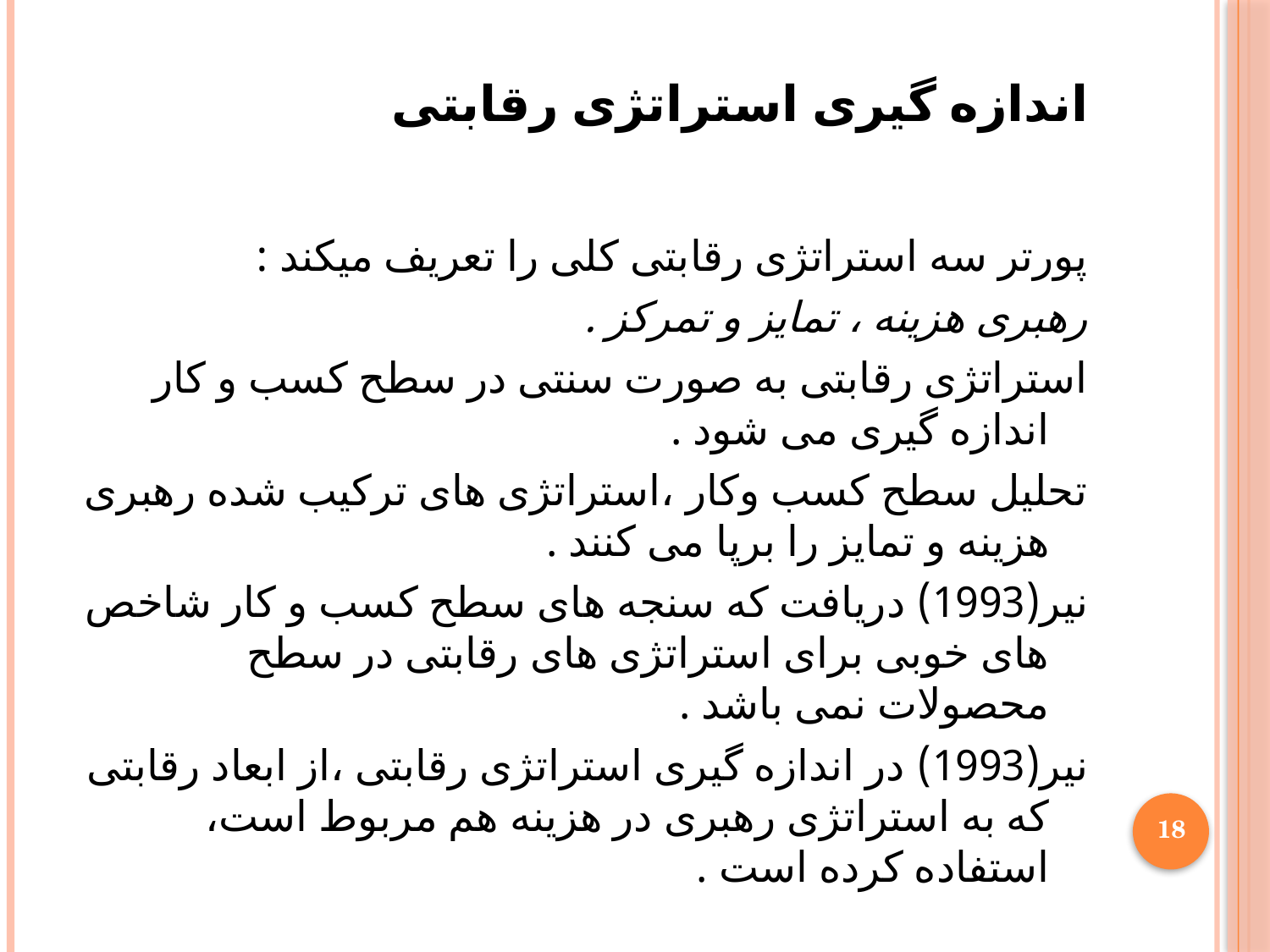

# اندازه گیری استراتژی رقابتی
پورتر سه استراتژی رقابتی کلی را تعریف میکند :
رهبری هزینه ، تمایز و تمرکز .
استراتژی رقابتی به صورت سنتی در سطح کسب و کار اندازه گیری می شود .
تحلیل سطح کسب وکار ،استراتژی های ترکیب شده رهبری هزینه و تمایز را برپا می کنند .
نیر(1993) دریافت که سنجه های سطح کسب و کار شاخص های خوبی برای استراتژی های رقابتی در سطح محصولات نمی باشد .
نیر(1993) در اندازه گیری استراتژی رقابتی ،از ابعاد رقابتی که به استراتژی رهبری در هزینه هم مربوط است، استفاده کرده است .
18